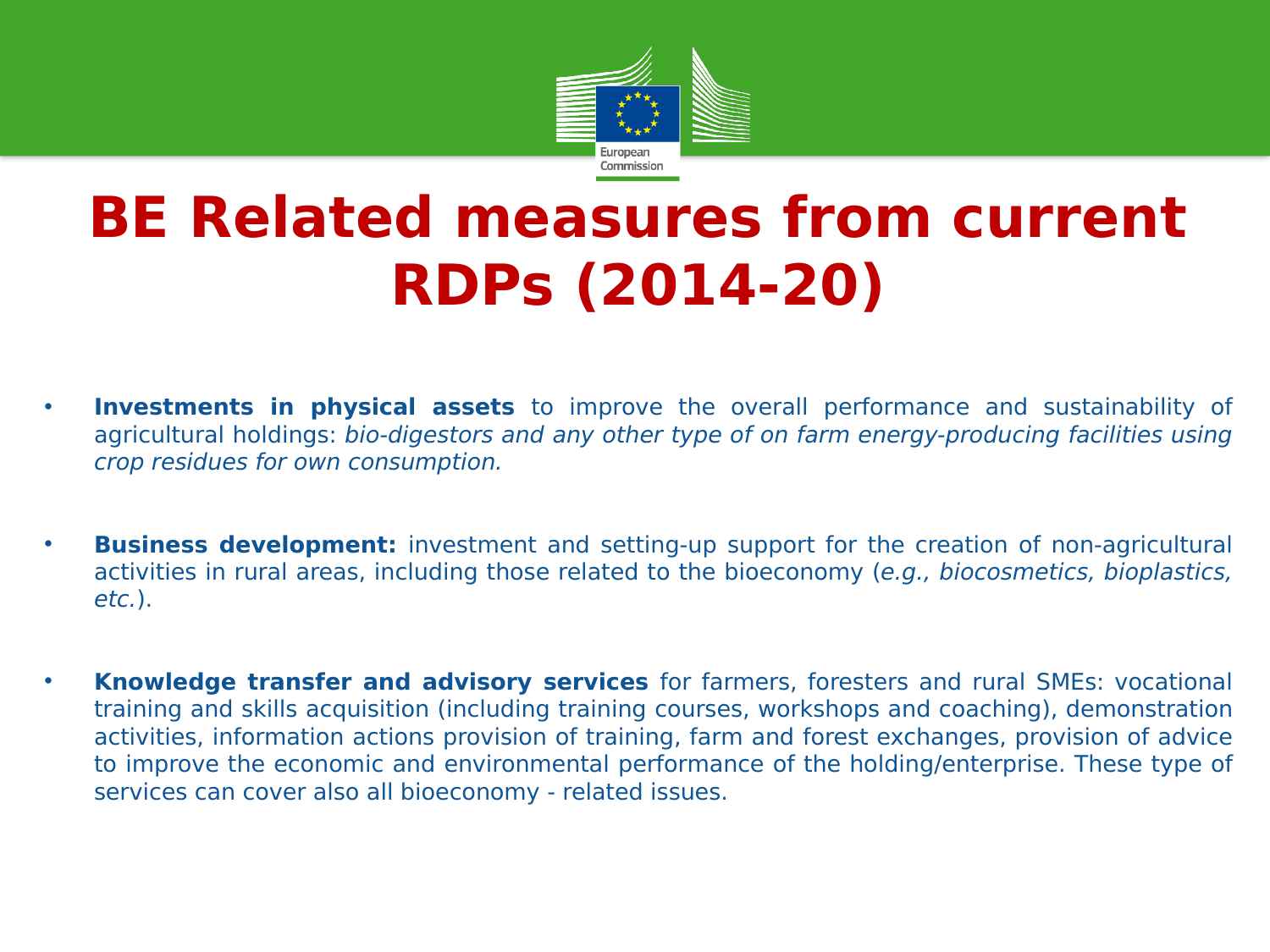

BE Related measures from current RDPs (2014-20)

Investments in physical assets to improve the overall performance and sustainability of agricultural holdings: bio-digestors and any other type of on farm energy-producing facilities using crop residues for own consumption.

Business development: investment and setting-up support for the creation of non-agricultural activities in rural areas, including those related to the bioeconomy (e.g., biocosmetics, bioplastics, etc.).

Knowledge transfer and advisory services for farmers, foresters and rural SMEs: vocational training and skills acquisition (including training courses, workshops and coaching), demonstration activities, information actions provision of training, farm and forest exchanges, provision of advice to improve the economic and environmental performance of the holding/enterprise. These type of services can cover also all bioeconomy - related issues.